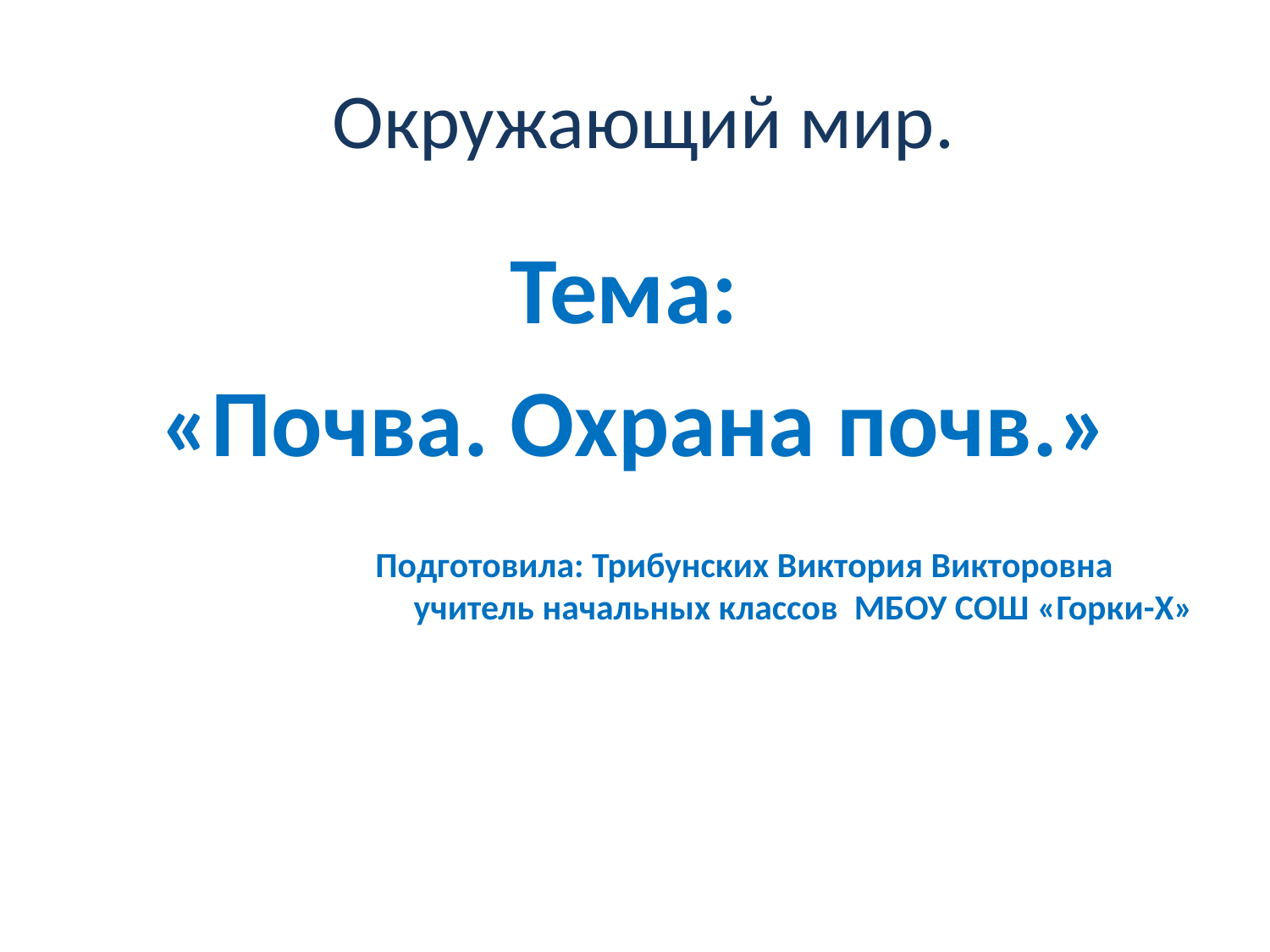

# Окружающий мир.
Тема:
«Почва. Охрана почв.»

                                         Подготовила: Трибунских Виктория Викторовна                        учитель начальных классов  МБОУ СОШ «Горки-Х»